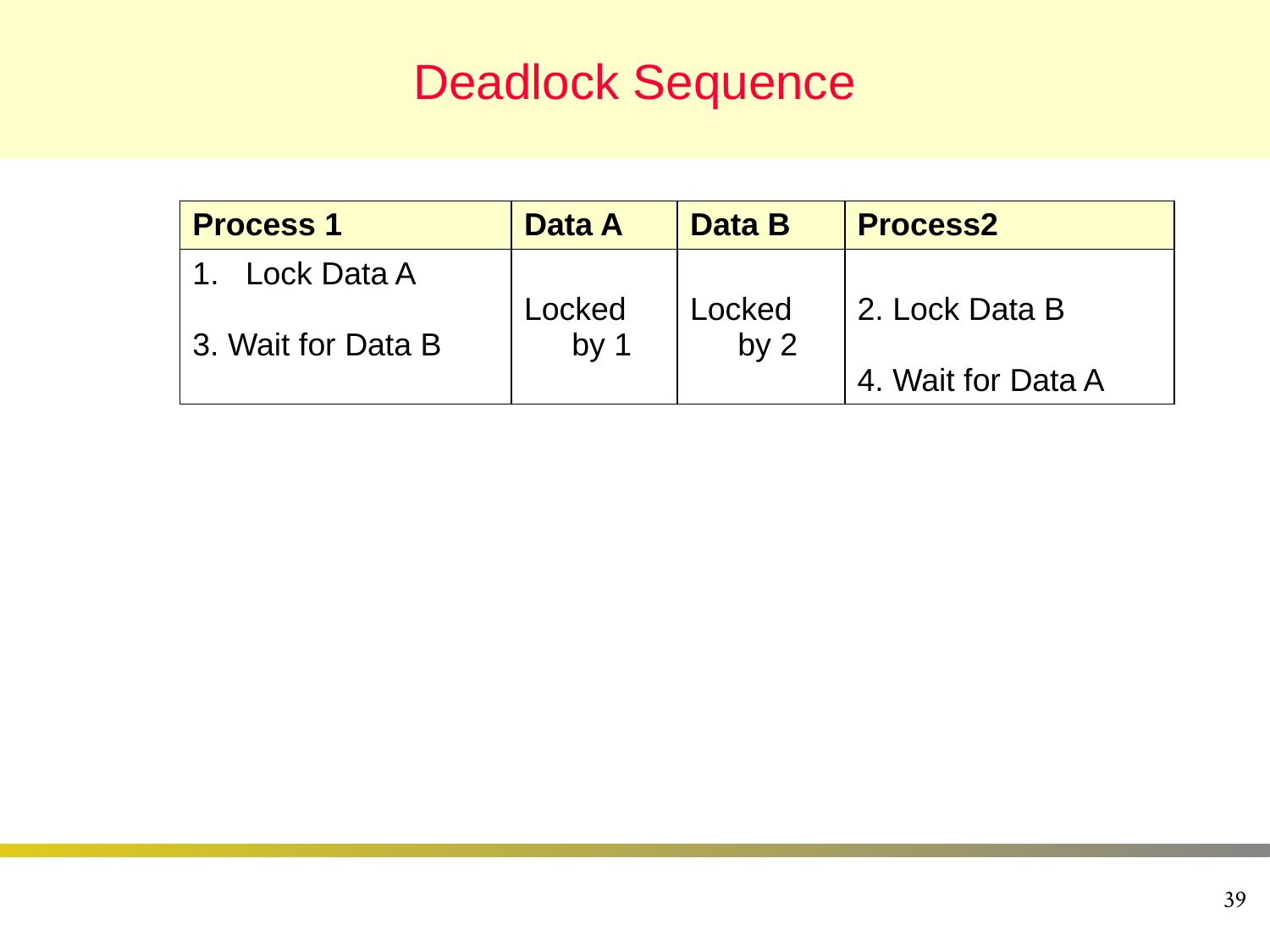

# Deadlock Sequence
| Process 1 | Data A | Data B | Process2 |
| --- | --- | --- | --- |
| Lock Data A 3. Wait for Data B | Locked by 1 | Locked by 2 | 2. Lock Data B 4. Wait for Data A |
39